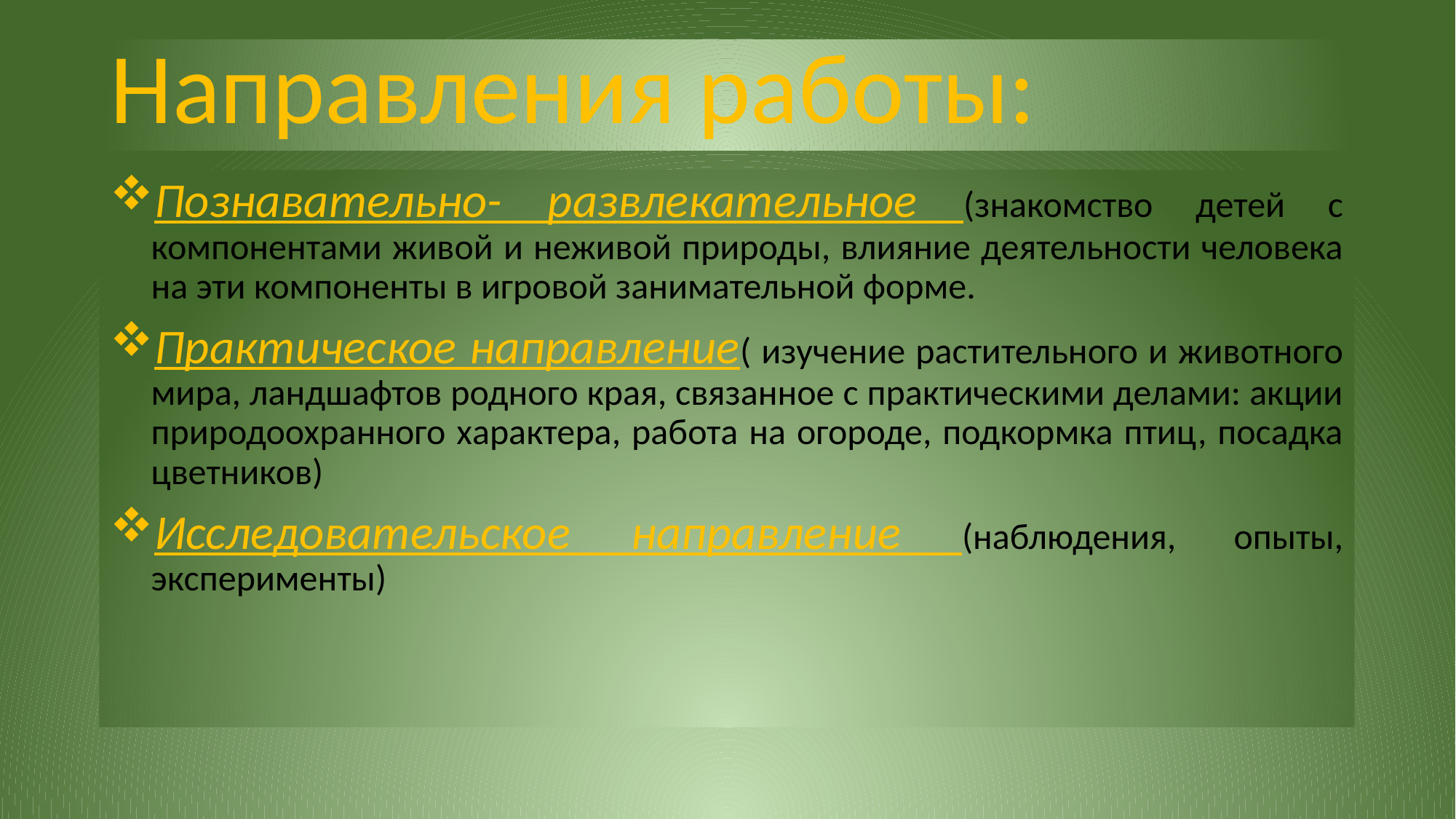

# Направления работы:
Познавательно- развлекательное (знакомство детей с компонентами живой и неживой природы, влияние деятельности человека на эти компоненты в игровой занимательной форме.
Практическое направление( изучение растительного и животного мира, ландшафтов родного края, связанное с практическими делами: акции природоохранного характера, работа на огороде, подкормка птиц, посадка цветников)
Исследовательское направление (наблюдения, опыты, эксперименты)